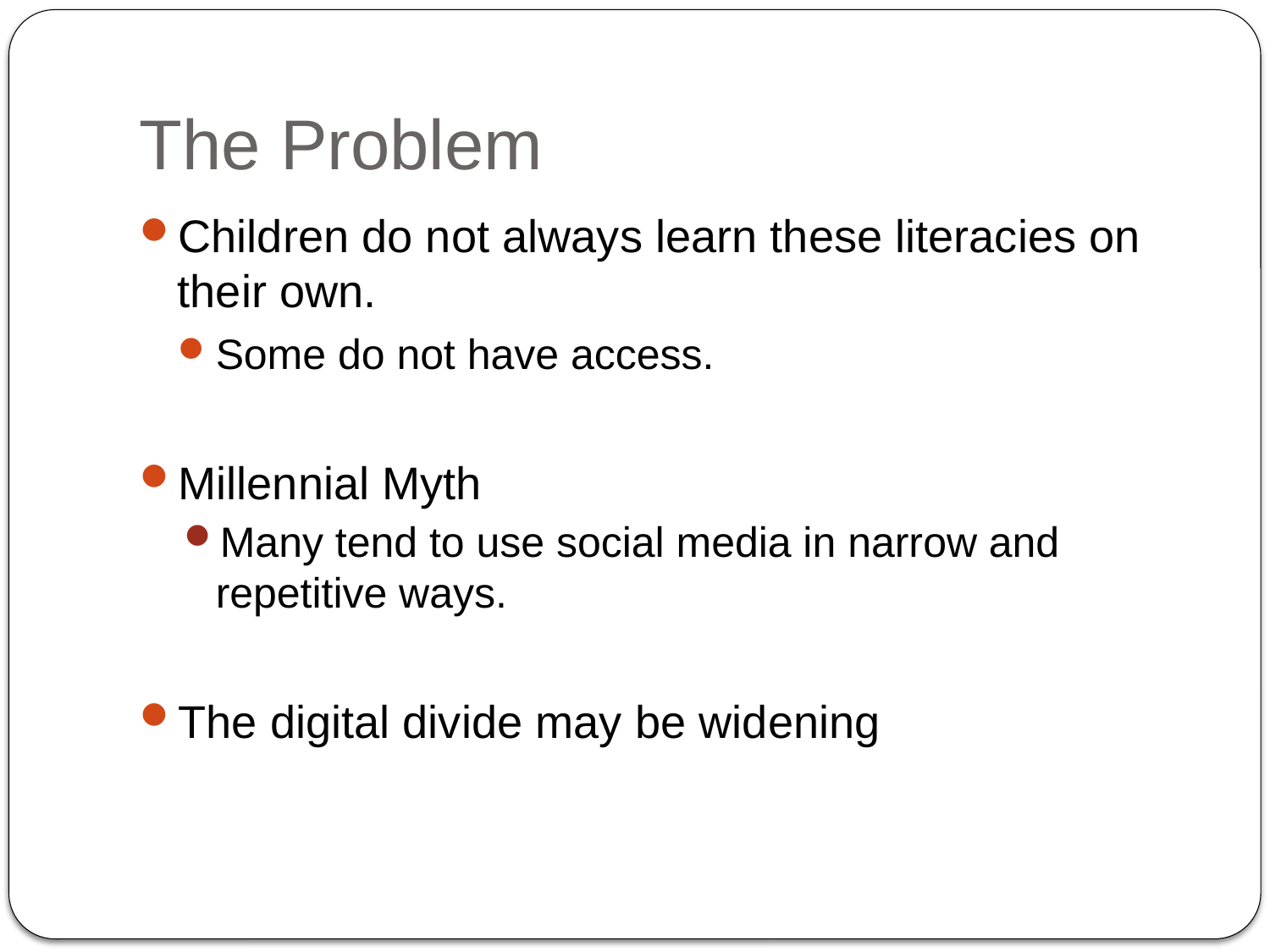

# The Problem
Children do not always learn these literacies on their own.
Some do not have access.

Millennial Myth
Many tend to use social media in narrow and repetitive ways.

The digital divide may be widening